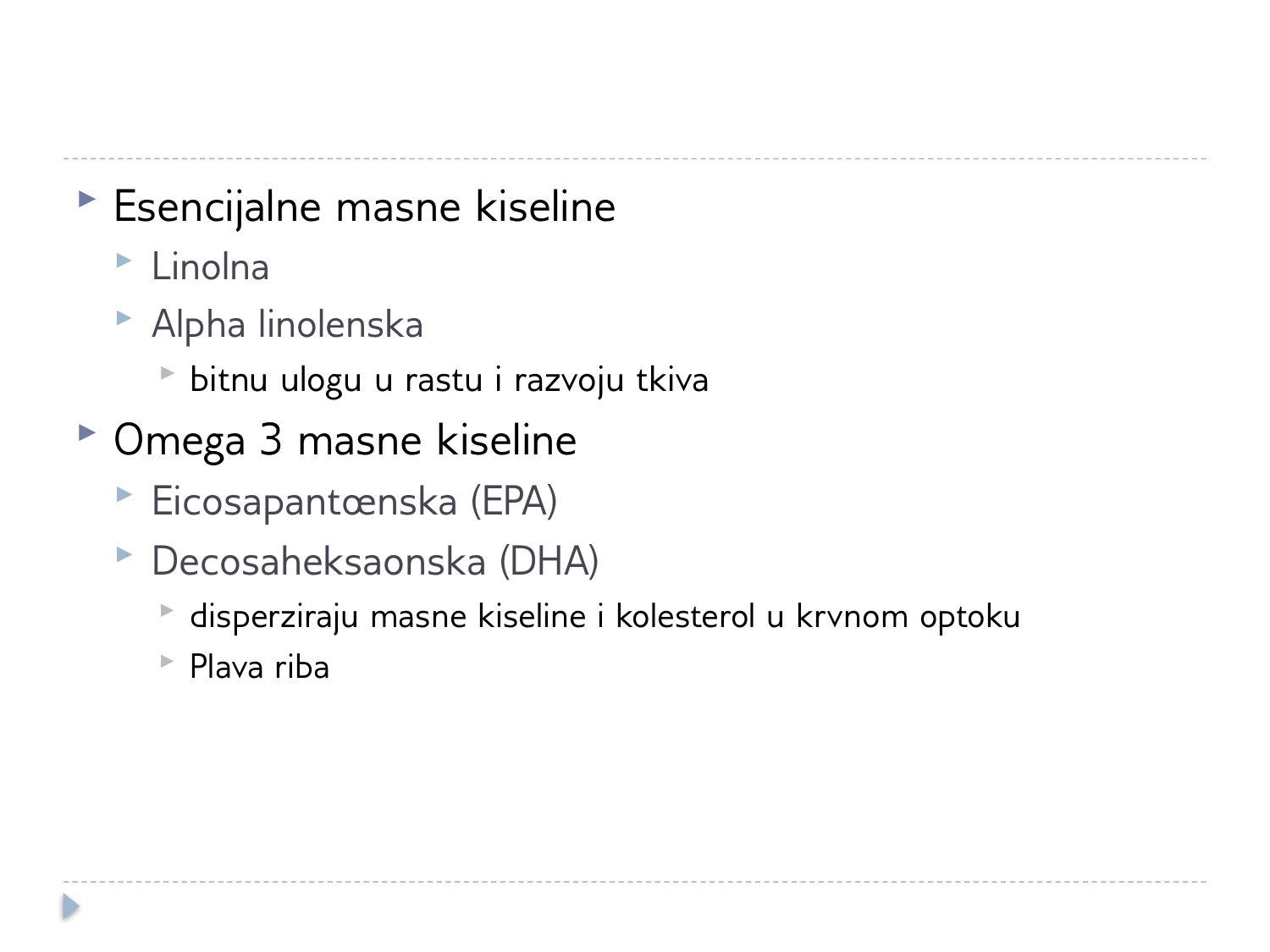

#
Esencijalne masne kiseline
Linolna
Alpha linolenska
bitnu ulogu u rastu i razvoju tkiva
Omega 3 masne kiseline
Eicosapantoenska (EPA)
Decosaheksaonska (DHA)
disperziraju masne kiseline i kolesterol u krvnom optoku
Plava riba